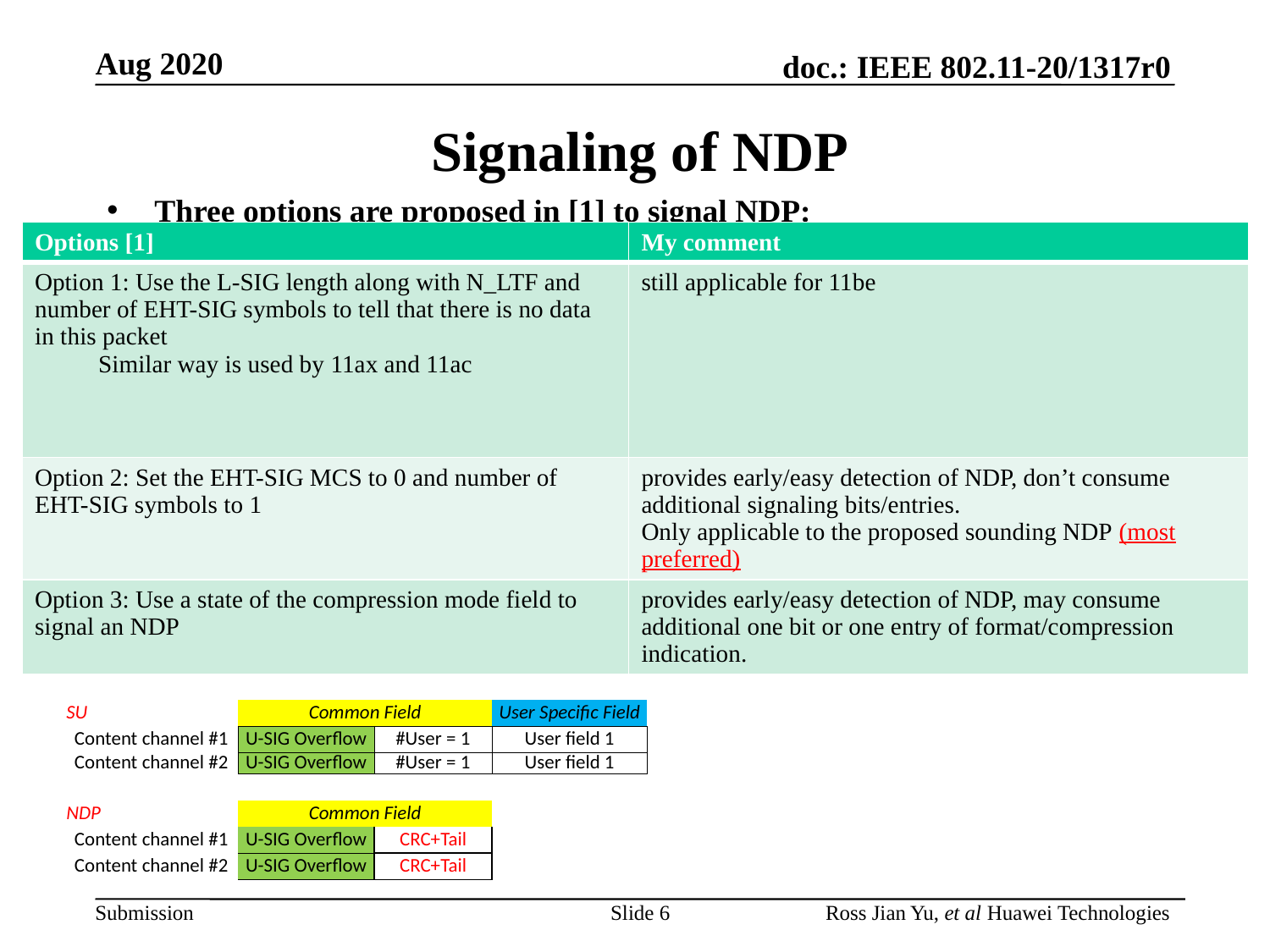

Signaling of NDP
Three options are proposed in [1] to signal NDP:

| Options [1] | My comment |
| --- | --- |
| Option 1: Use the L-SIG length along with N\_LTF and number of EHT-SIG symbols to tell that there is no data in this packet Similar way is used by 11ax and 11ac | still applicable for 11be |
| Option 2: Set the EHT-SIG MCS to 0 and number of EHT-SIG symbols to 1 | provides early/easy detection of NDP, don’t consume additional signaling bits/entries. Only applicable to the proposed sounding NDP (most preferred) |
| Option 3: Use a state of the compression mode field to signal an NDP | provides early/easy detection of NDP, may consume additional one bit or one entry of format/compression indication. |
| SU | Common Field |  | User Specific Field |  |  |  |
| --- | --- | --- | --- | --- | --- | --- |
| Content channel #1 | U-SIG Overflow | #User = 1 | User field 1 |  |  |  |
| Content channel #2 | U-SIG Overflow | #User = 1 | User field 1 |  |  |  |
|  |  |  |  |  |  |  |
| NDP | Common Field |  |  |  |  |  |
| Content channel #1 | U-SIG Overflow | CRC+Tail |  |  |  |  |
| Content channel #2 | U-SIG Overflow | CRC+Tail |  |  |  |  |
|  |  |  |  |  |  |  |
|  |  |  |  |  |  |  |
|  |  |  |  |  |  |  |
Slide 6